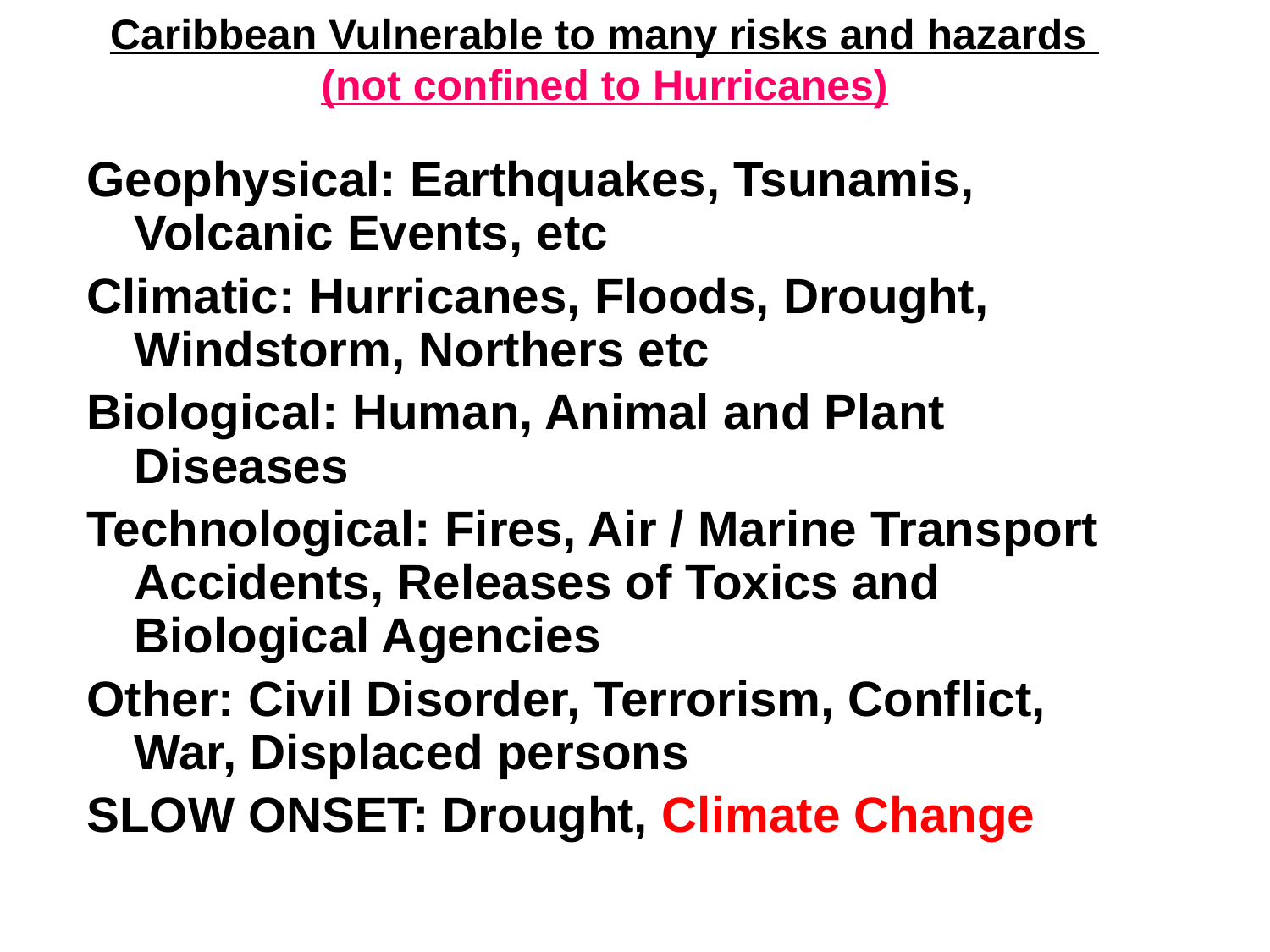

# Caribbean Vulnerable to many risks and hazards (not confined to Hurricanes)
Geophysical: Earthquakes, Tsunamis, Volcanic Events, etc
Climatic: Hurricanes, Floods, Drought, Windstorm, Northers etc
Biological: Human, Animal and Plant Diseases
Technological: Fires, Air / Marine Transport Accidents, Releases of Toxics and Biological Agencies
Other: Civil Disorder, Terrorism, Conflict, War, Displaced persons
SLOW ONSET: Drought, Climate Change